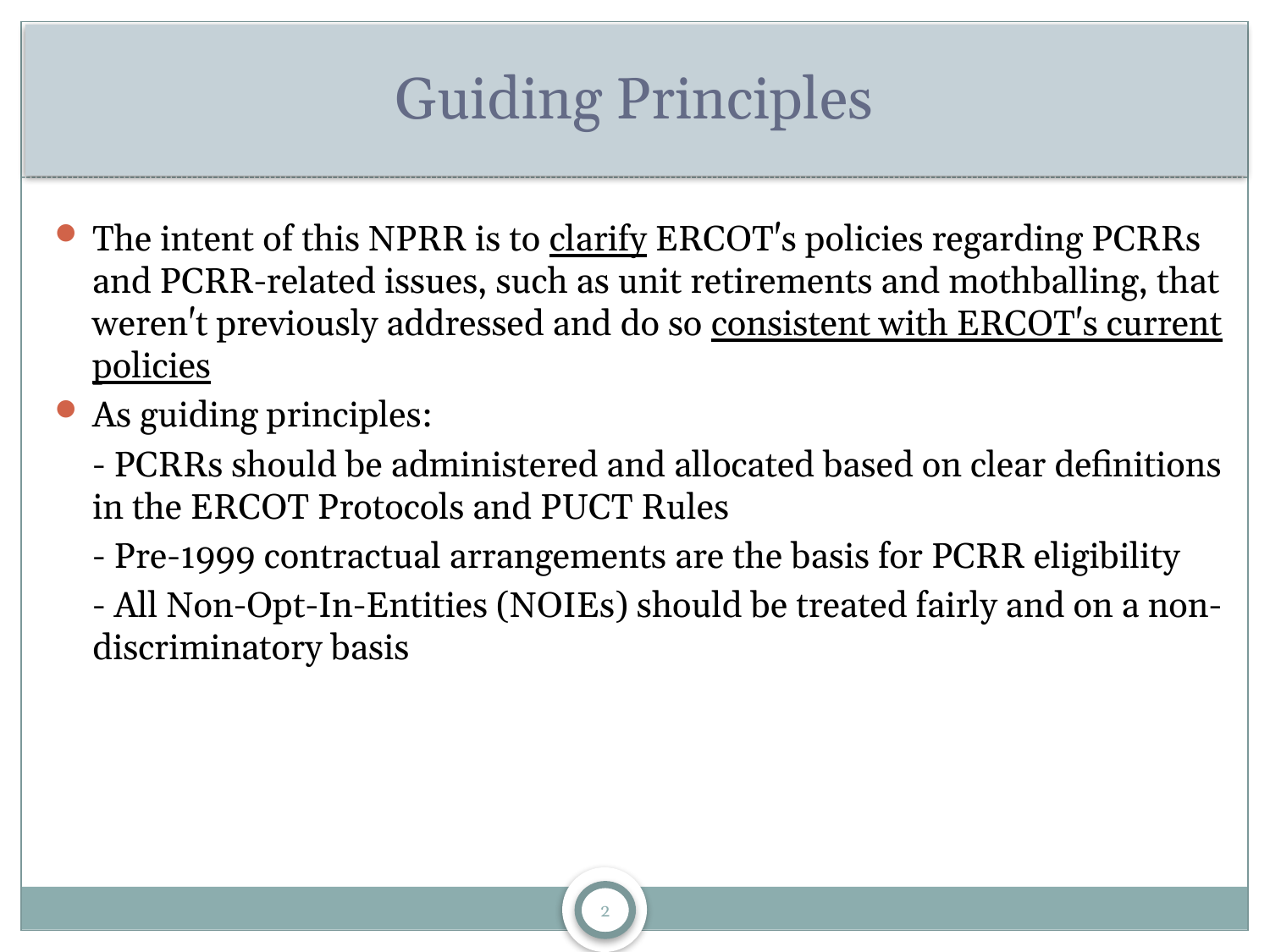

# Guiding Principles
The intent of this NPRR is to clarify ERCOT's policies regarding PCRRs and PCRR-related issues, such as unit retirements and mothballing, that weren't previously addressed and do so consistent with ERCOT's current policies
As guiding principles:
	- PCRRs should be administered and allocated based on clear definitions in the ERCOT Protocols and PUCT Rules
	- Pre-1999 contractual arrangements are the basis for PCRR eligibility
	- All Non-Opt-In-Entities (NOIEs) should be treated fairly and on a non-discriminatory basis